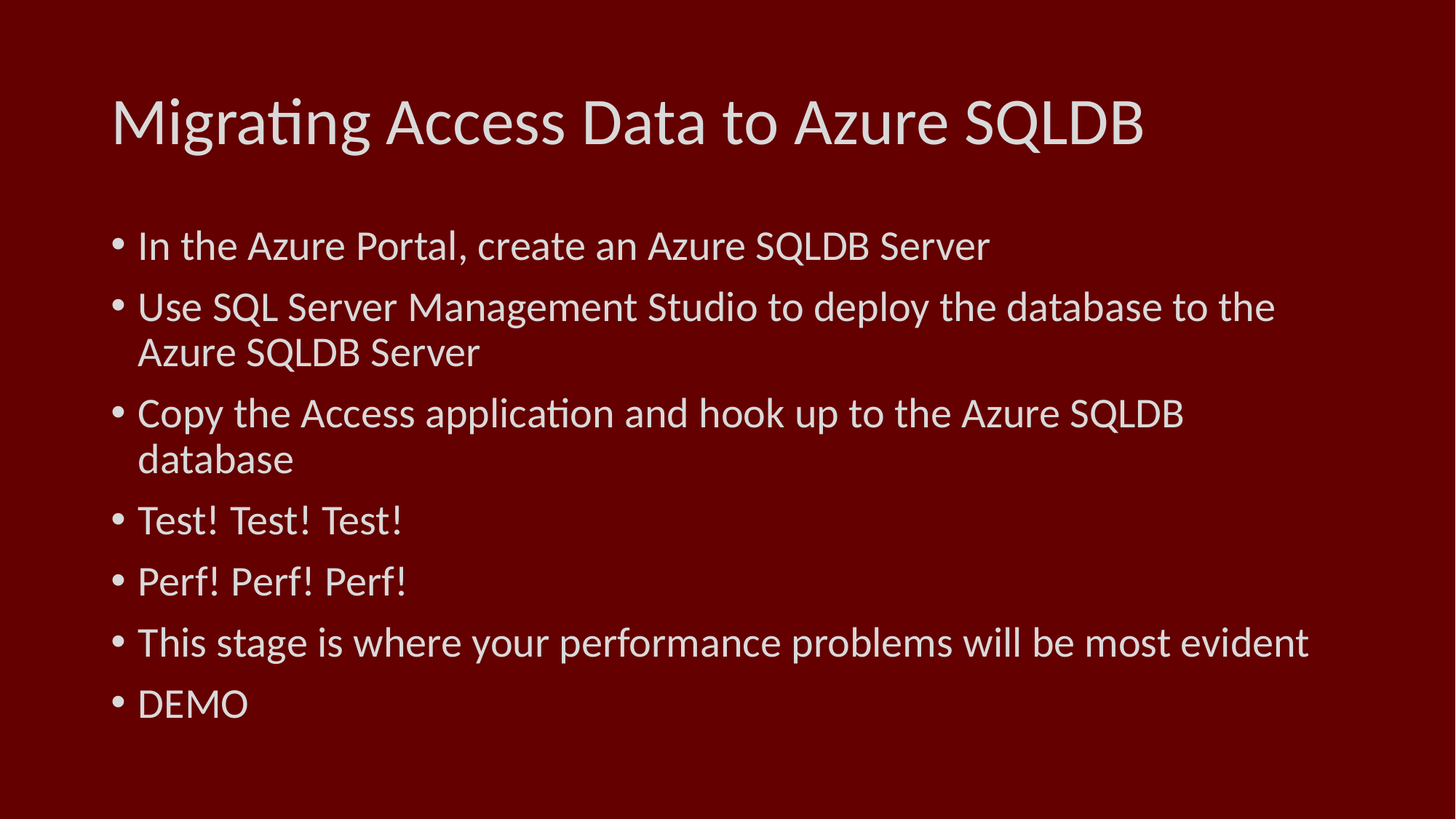

# Migrating Access Data to Azure SQLDB
In the Azure Portal, create an Azure SQLDB Server
Use SQL Server Management Studio to deploy the database to the Azure SQLDB Server
Copy the Access application and hook up to the Azure SQLDB database
Test! Test! Test!
Perf! Perf! Perf!
This stage is where your performance problems will be most evident
DEMO